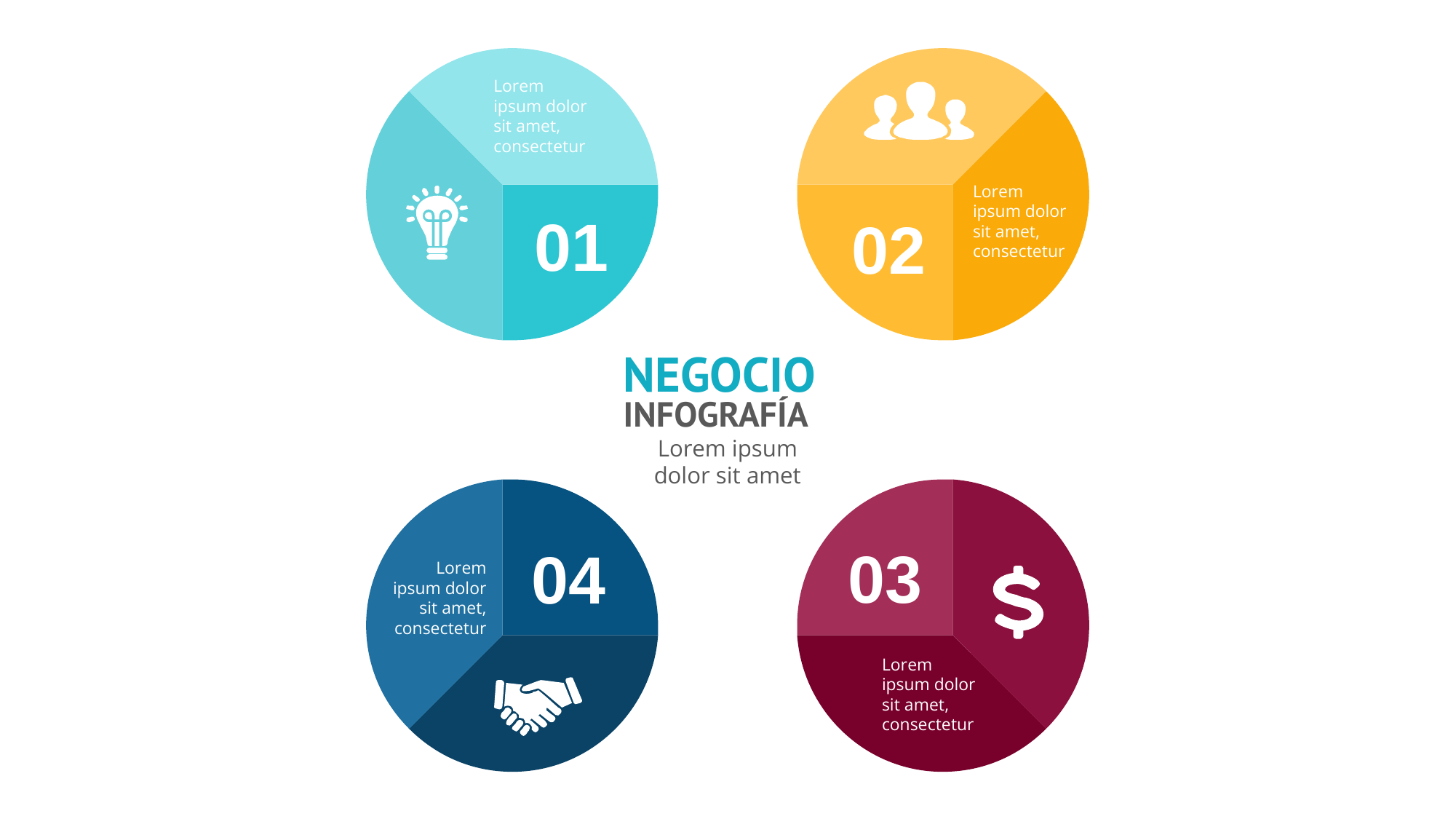

Lorem ipsum dolor sit amet, consectetur

Lorem ipsum dolor sit amet, consectetur

01
02
NEGOCIO
INFOGRAFÍA
Lorem ipsum dolor sit amet

03
04
Lorem ipsum dolor sit amet, consectetur

Lorem ipsum dolor sit amet, consectetur